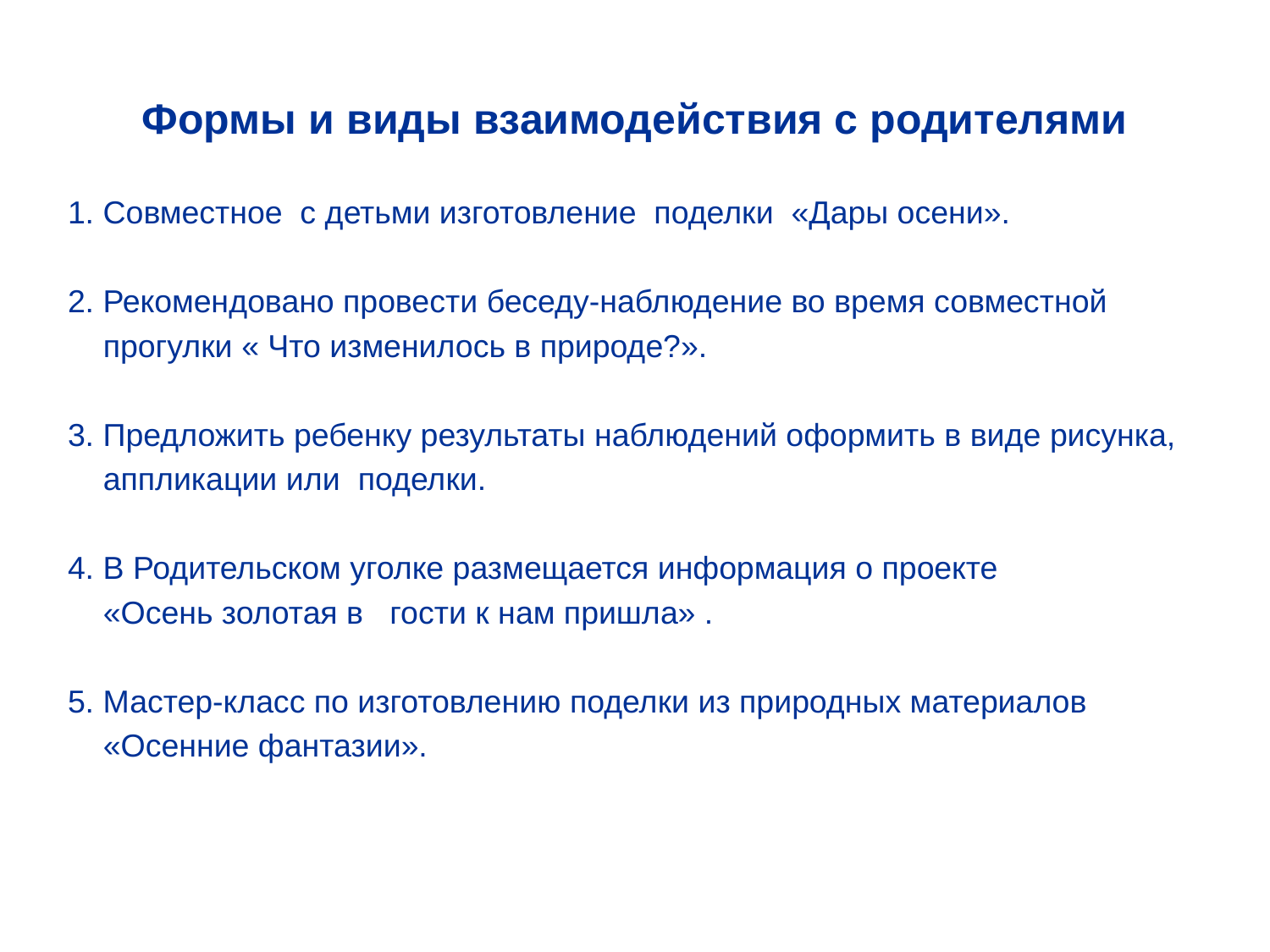

# Формы и виды взаимодействия с родителями
1. Совместное  с детьми изготовление  поделки  «Дары осени».

2. Рекомендовано провести беседу-наблюдение во время совместной
    прогулки « Что изменилось в природе?».

3. Предложить ребенку результаты наблюдений оформить в виде рисунка,
    аппликации или  поделки.

4. В Родительском уголке размещается информация о проекте
    «Осень золотая в   гости к нам пришла» .

5. Мастер-класс по изготовлению поделки из природных материалов
    «Осенние фантазии».